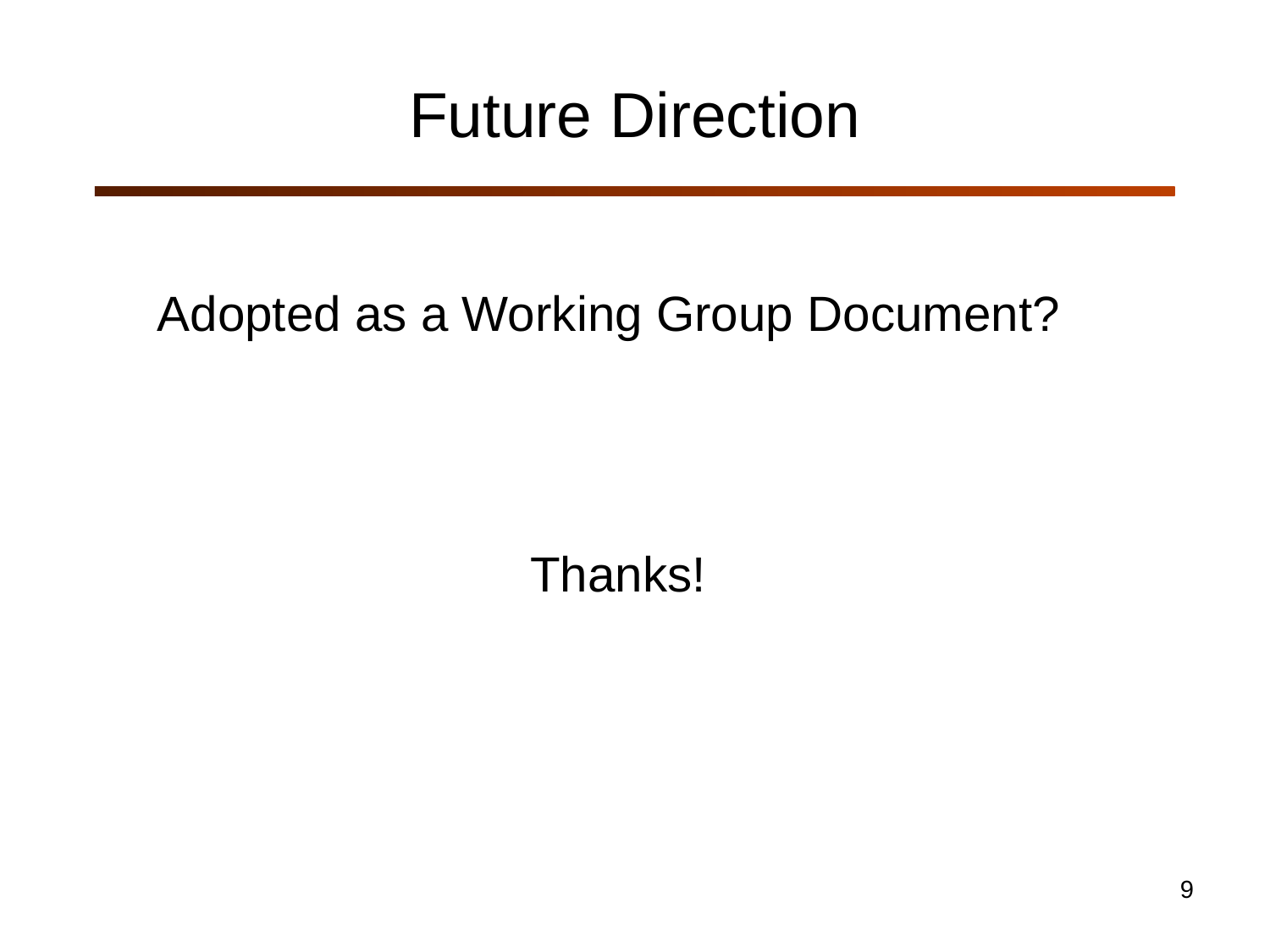

# Future Direction

Adopted as a Working Group Document?
                              Thanks!
9